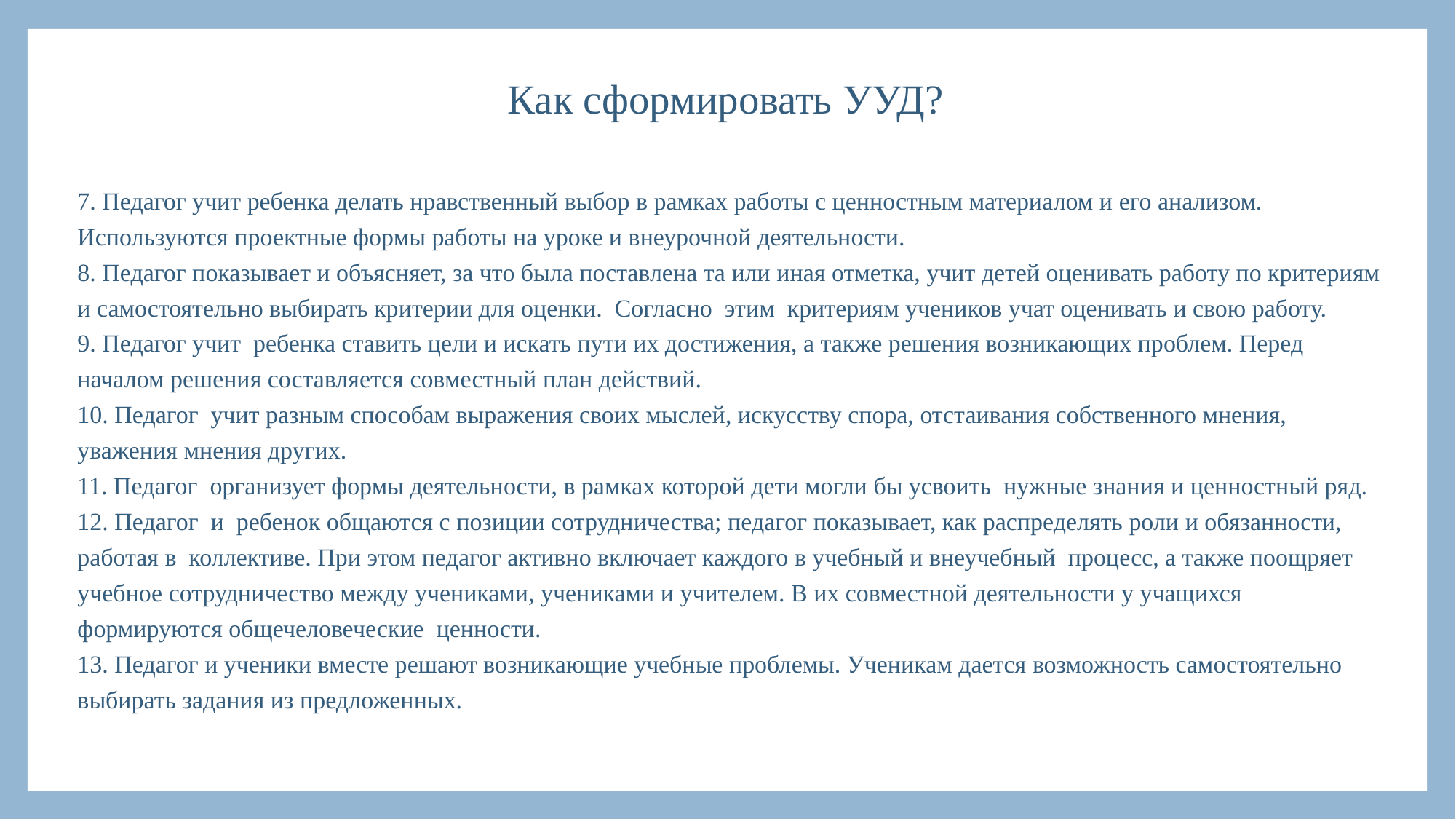

# Как сформировать УУД?

7. Педагог учит ребенка делать нравственный выбор в рамках работы с ценностным материалом и его анализом. Используются проектные формы работы на уроке и внеурочной деятельности.
8. Педагог показывает и объясняет, за что была поставлена та или иная отметка, учит детей оценивать работу по критериям и самостоятельно выбирать критерии для оценки.  Согласно  этим  критериям учеников учат оценивать и свою работу.
9. Педагог учит  ребенка ставить цели и искать пути их достижения, а также решения возникающих проблем. Перед началом решения составляется совместный план действий.
10. Педагог  учит разным способам выражения своих мыслей, искусству спора, отстаивания собственного мнения, уважения мнения других.
11. Педагог  организует формы деятельности, в рамках которой дети могли бы усвоить  нужные знания и ценностный ряд.
12. Педагог  и  ребенок общаются с позиции сотрудничества; педагог показывает, как распределять роли и обязанности, работая в  коллективе. При этом педагог активно включает каждого в учебный и внеучебный  процесс, а также поощряет учебное сотрудничество между учениками, учениками и учителем. В их совместной деятельности у учащихся формируются общечеловеческие  ценности.
13. Педагог и ученики вместе решают возникающие учебные проблемы. Ученикам дается возможность самостоятельно выбирать задания из предложенных.